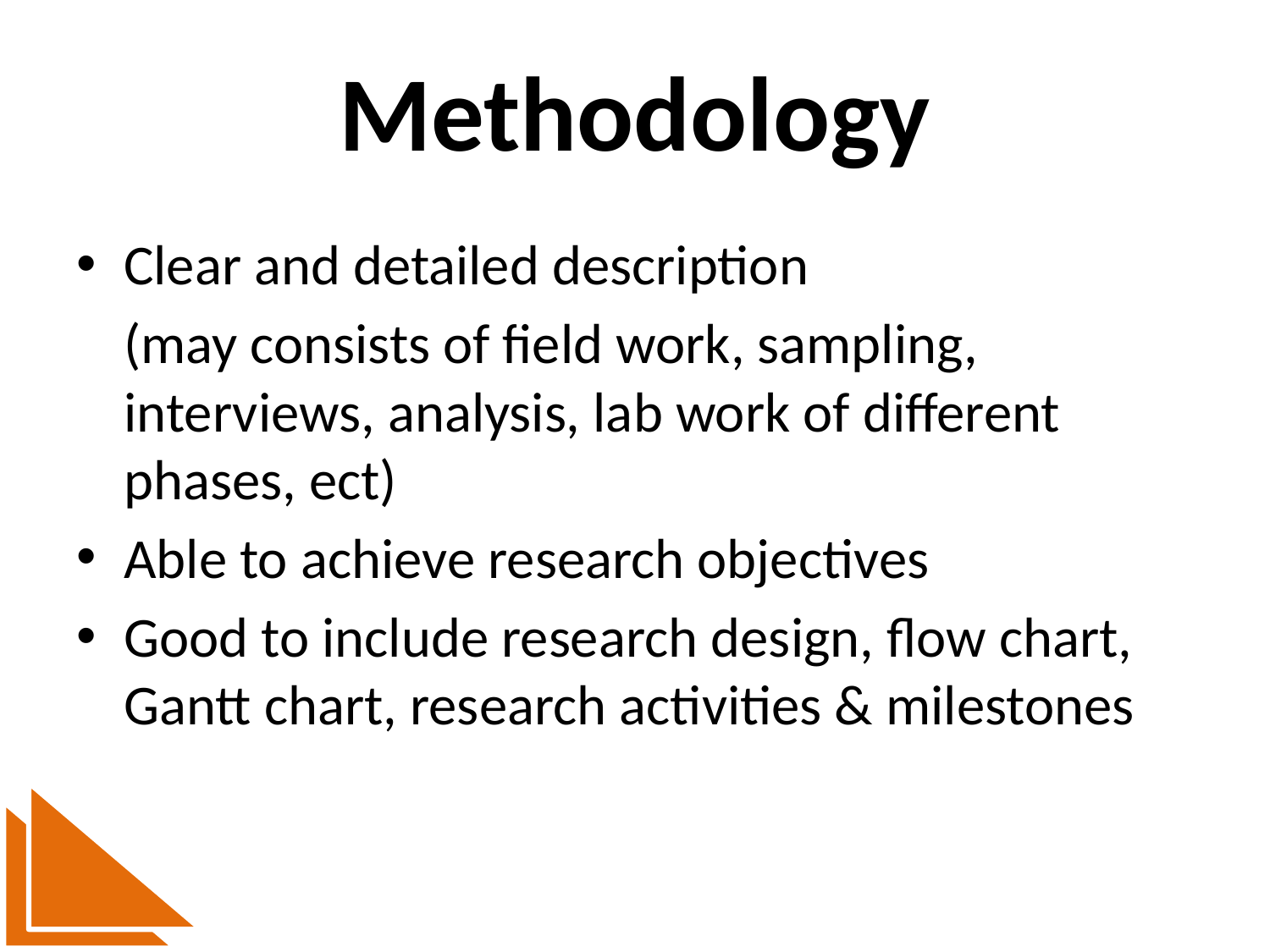

# Methodology
Clear and detailed description
	(may consists of field work, sampling, interviews, analysis, lab work of different phases, ect)
Able to achieve research objectives
Good to include research design, flow chart, Gantt chart, research activities & milestones